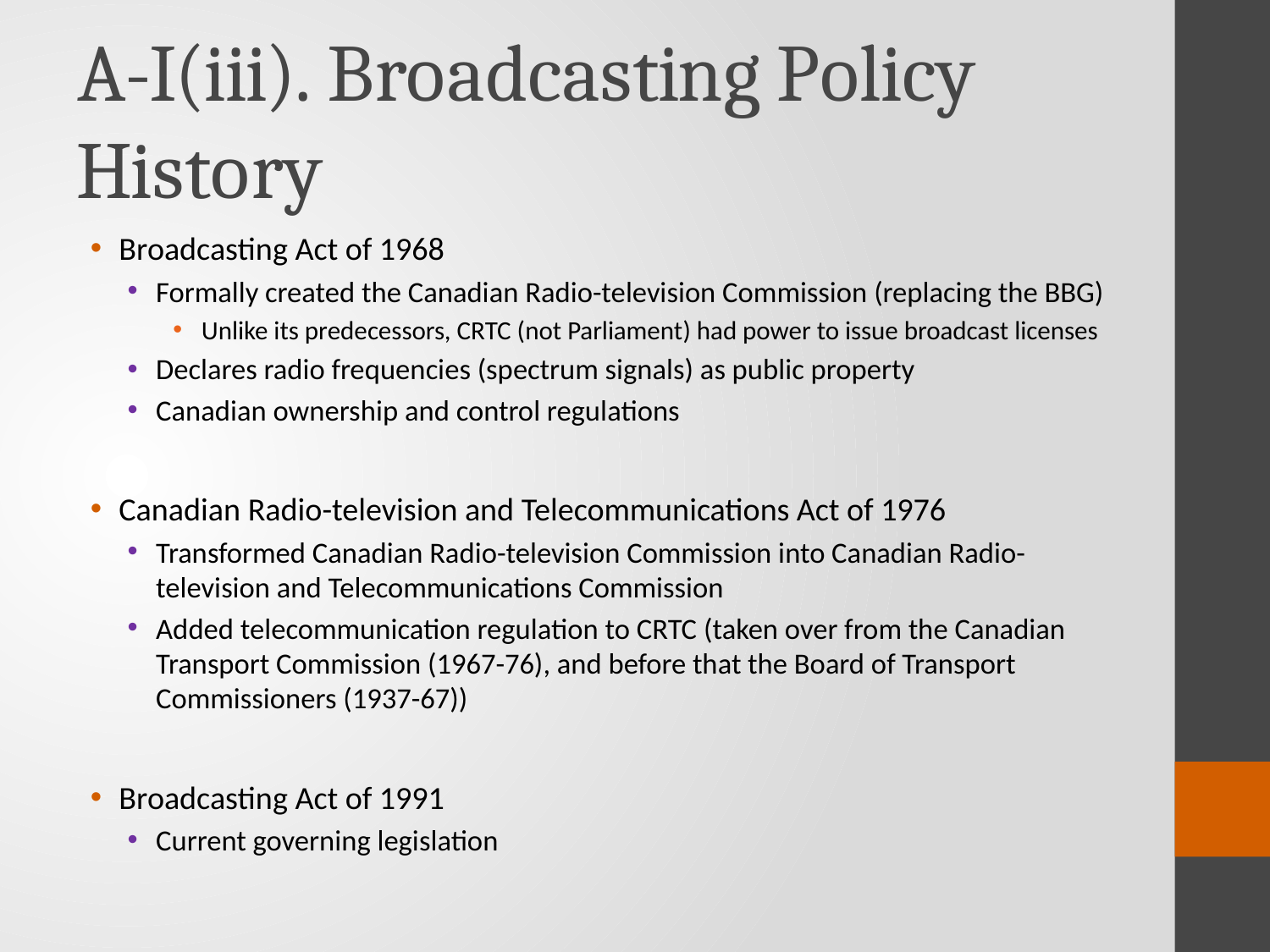

# A-I(iii). Broadcasting Policy History
Broadcasting Act of 1968
Formally created the Canadian Radio-television Commission (replacing the BBG)
Unlike its predecessors, CRTC (not Parliament) had power to issue broadcast licenses
Declares radio frequencies (spectrum signals) as public property
Canadian ownership and control regulations

Canadian Radio-television and Telecommunications Act of 1976
Transformed Canadian Radio-television Commission into Canadian Radio-television and Telecommunications Commission
Added telecommunication regulation to CRTC (taken over from the Canadian Transport Commission (1967-76), and before that the Board of Transport Commissioners (1937-67))

Broadcasting Act of 1991
Current governing legislation